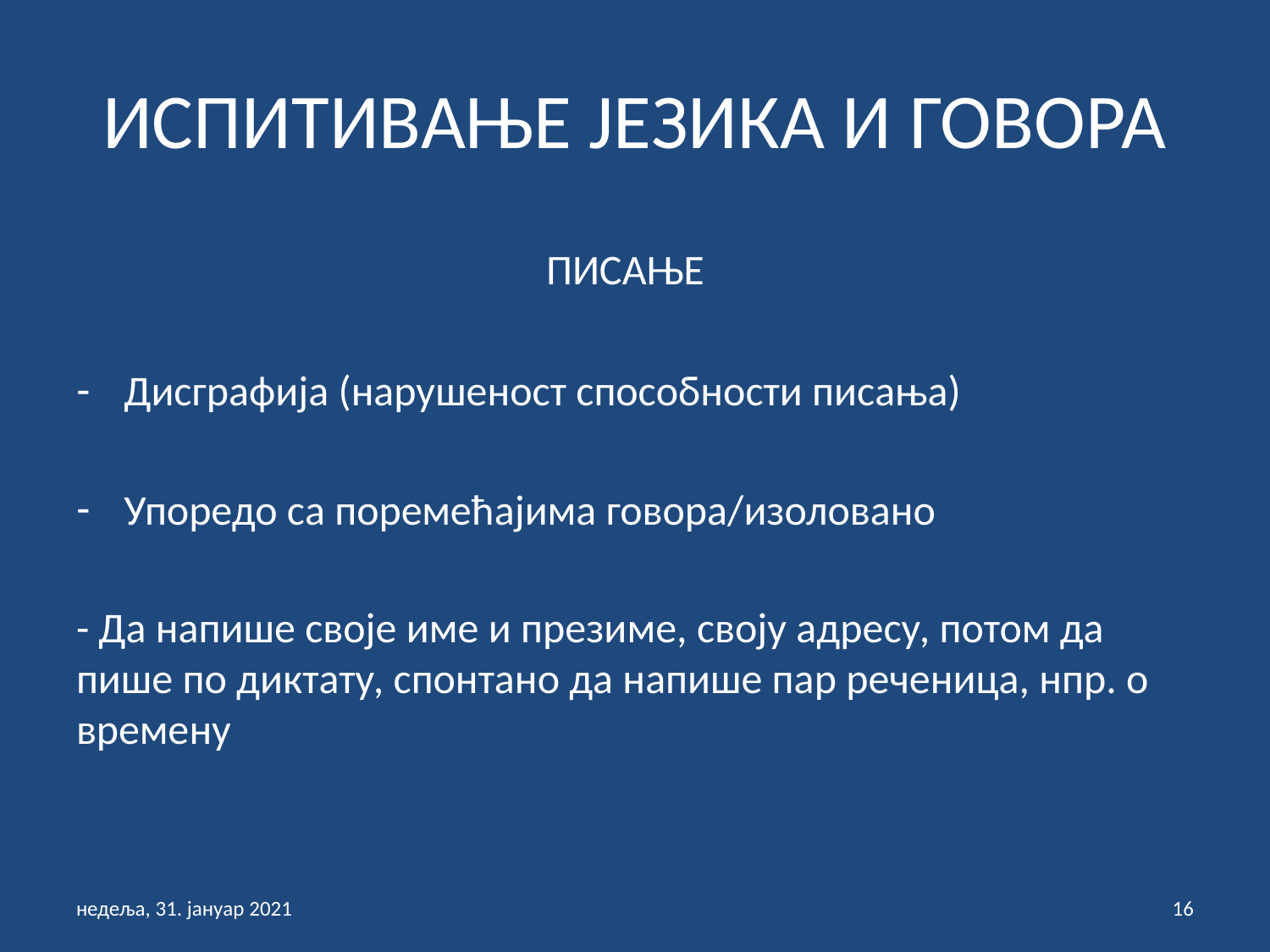

# ИСПИТИВАЊЕ ЈЕЗИКА И ГОВОРА
                                     ПИСАЊЕ

Дисграфија (нарушеност способности писања)

Упоредо са поремећајима говора/изоловано

- Да напише своје име и презиме, своју адресу, потом да пише по диктату, спонтано да напише пар реченица, нпр. о времену
недеља, 31. јануар 2021
16